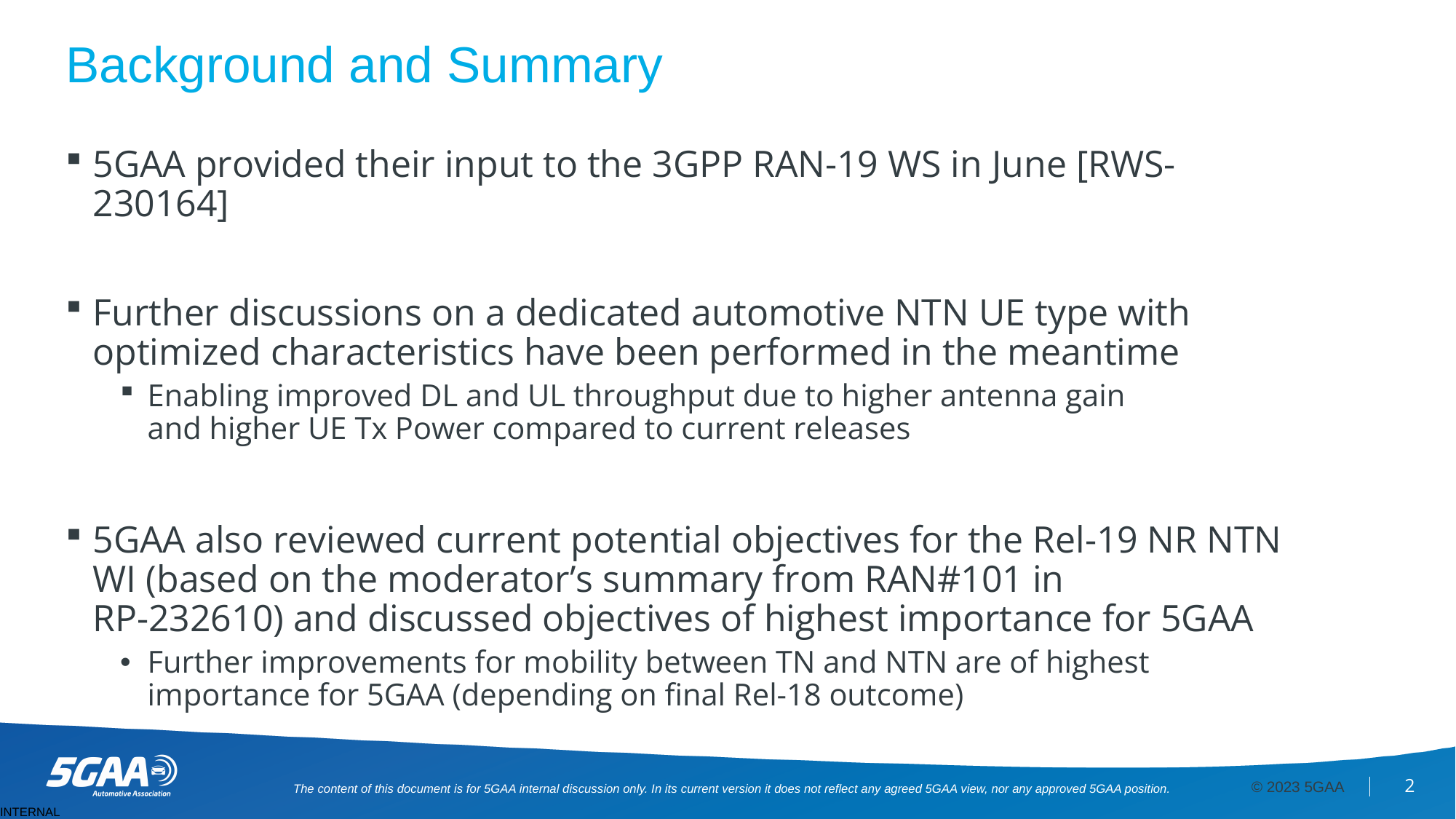

# Background and Summary
5GAA provided their input to the 3GPP RAN-19 WS in June [RWS-230164]

Further discussions on a dedicated automotive NTN UE type with optimized characteristics have been performed in the meantime
Enabling improved DL and UL throughput due to higher antenna gain
and higher UE Tx Power compared to current releases

5GAA also reviewed current potential objectives for the Rel-19 NR NTN WI (based on the moderator’s summary from RAN#101 in
RP-232610) and discussed objectives of highest importance for 5GAA
Further improvements for mobility between TN and NTN are of highest importance for 5GAA (depending on final Rel-18 outcome)